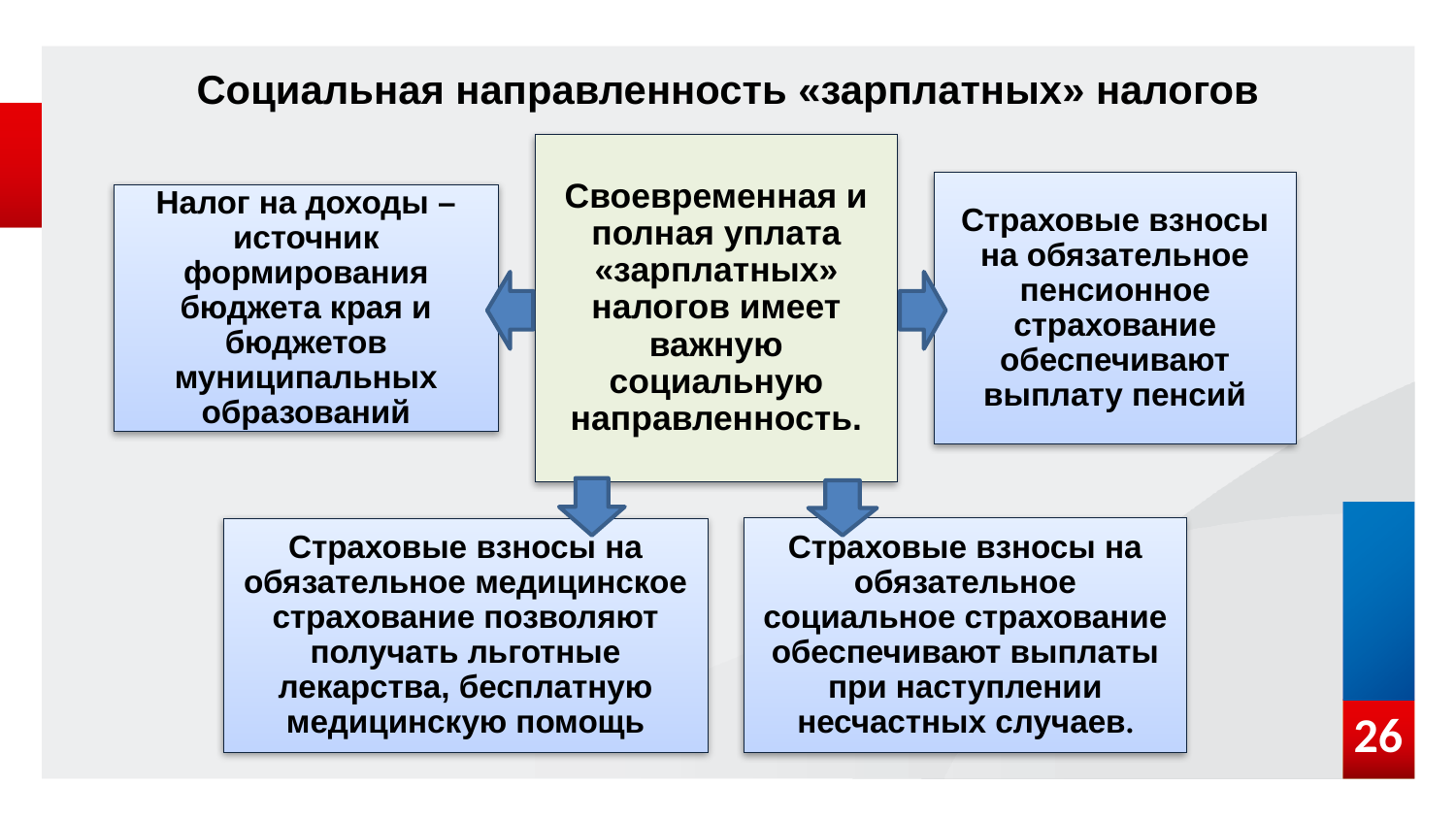

# Социальная направленность «зарплатных» налогов
Налог на доходы – источник формирования бюджета края и бюджетов муниципальных образований
Своевременная и полная уплата «зарплатных» налогов имеет важную социальную направленность.
Страховые взносы на обязательное пенсионное страхование обеспечивают выплату пенсий
Страховые взносы на обязательное медицинское страхование позволяют получать льготные лекарства, бесплатную медицинскую помощь
Страховые взносы на обязательное социальное страхование обеспечивают выплаты при наступлении несчастных случаев.

26